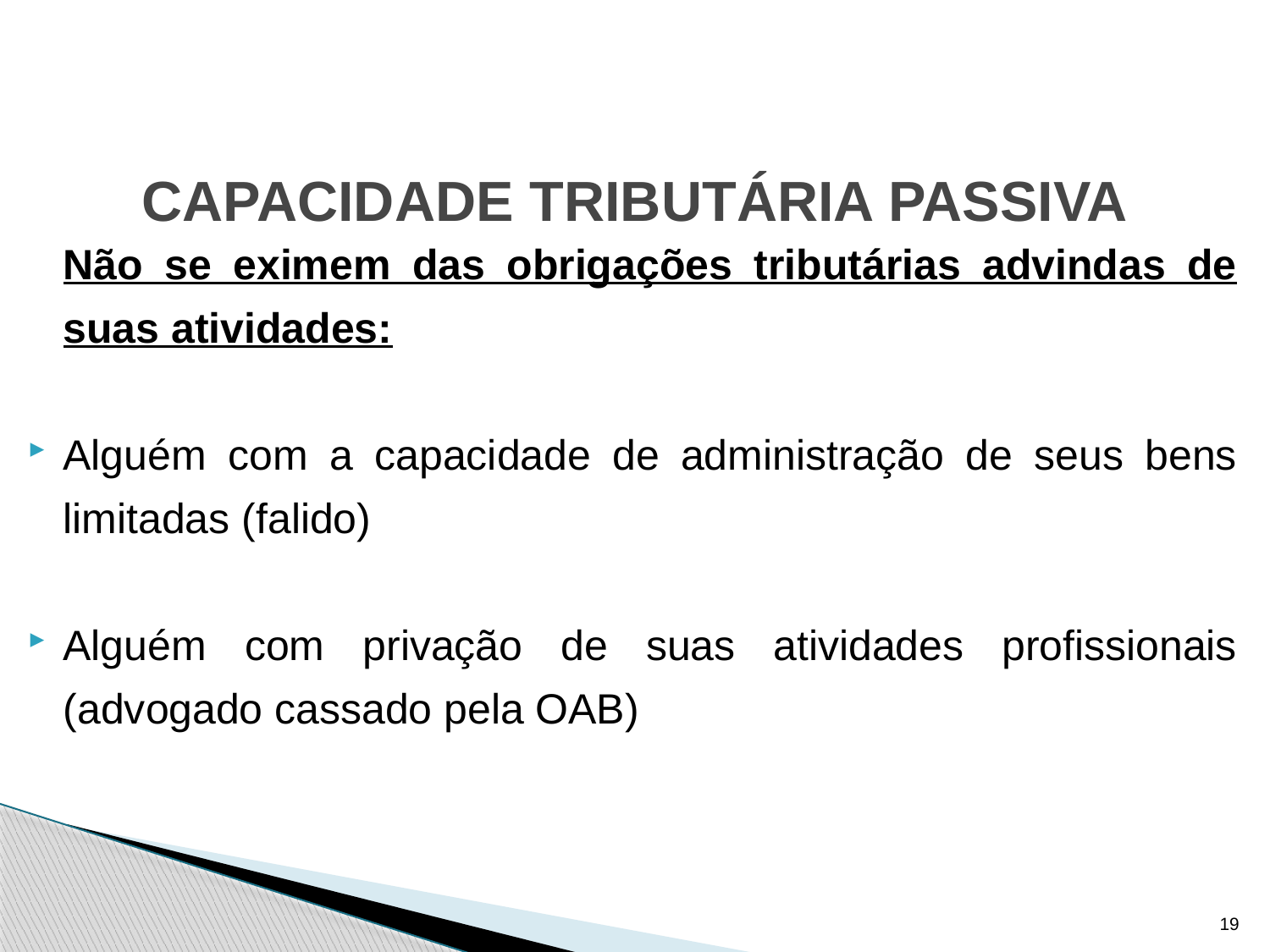

# CAPACIDADE TRIBUTÁRIA PASSIVA
	Não se eximem das obrigações tributárias advindas de suas atividades:
Alguém com a capacidade de administração de seus bens limitadas (falido)
Alguém com privação de suas atividades profissionais (advogado cassado pela OAB)

19